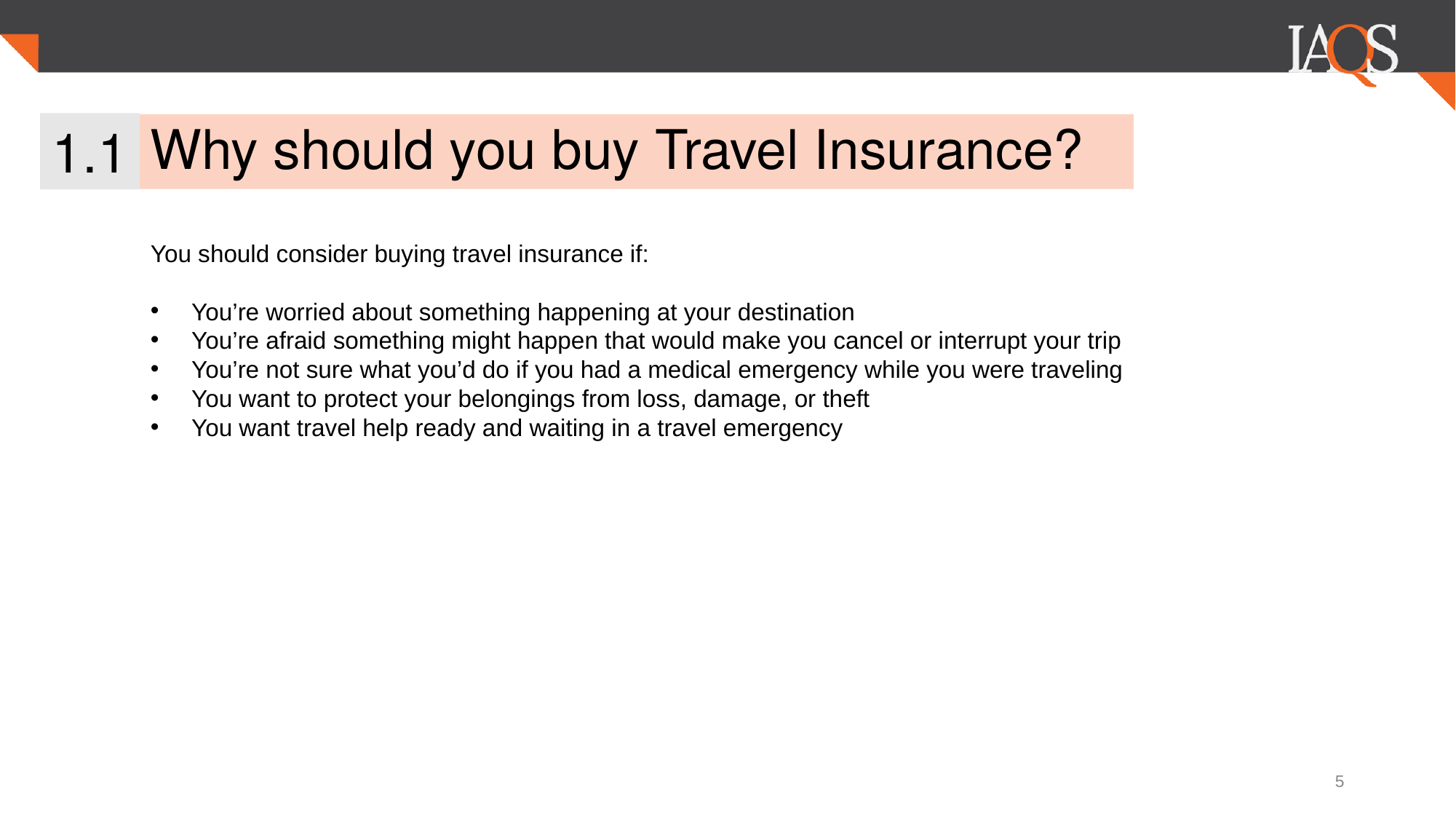

1.1
# Why should you buy Travel Insurance?
You should consider buying travel insurance if:

You’re worried about something happening at your destination
You’re afraid something might happen that would make you cancel or interrupt your trip
You’re not sure what you’d do if you had a medical emergency while you were traveling
You want to protect your belongings from loss, damage, or theft
You want travel help ready and waiting in a travel emergency
5